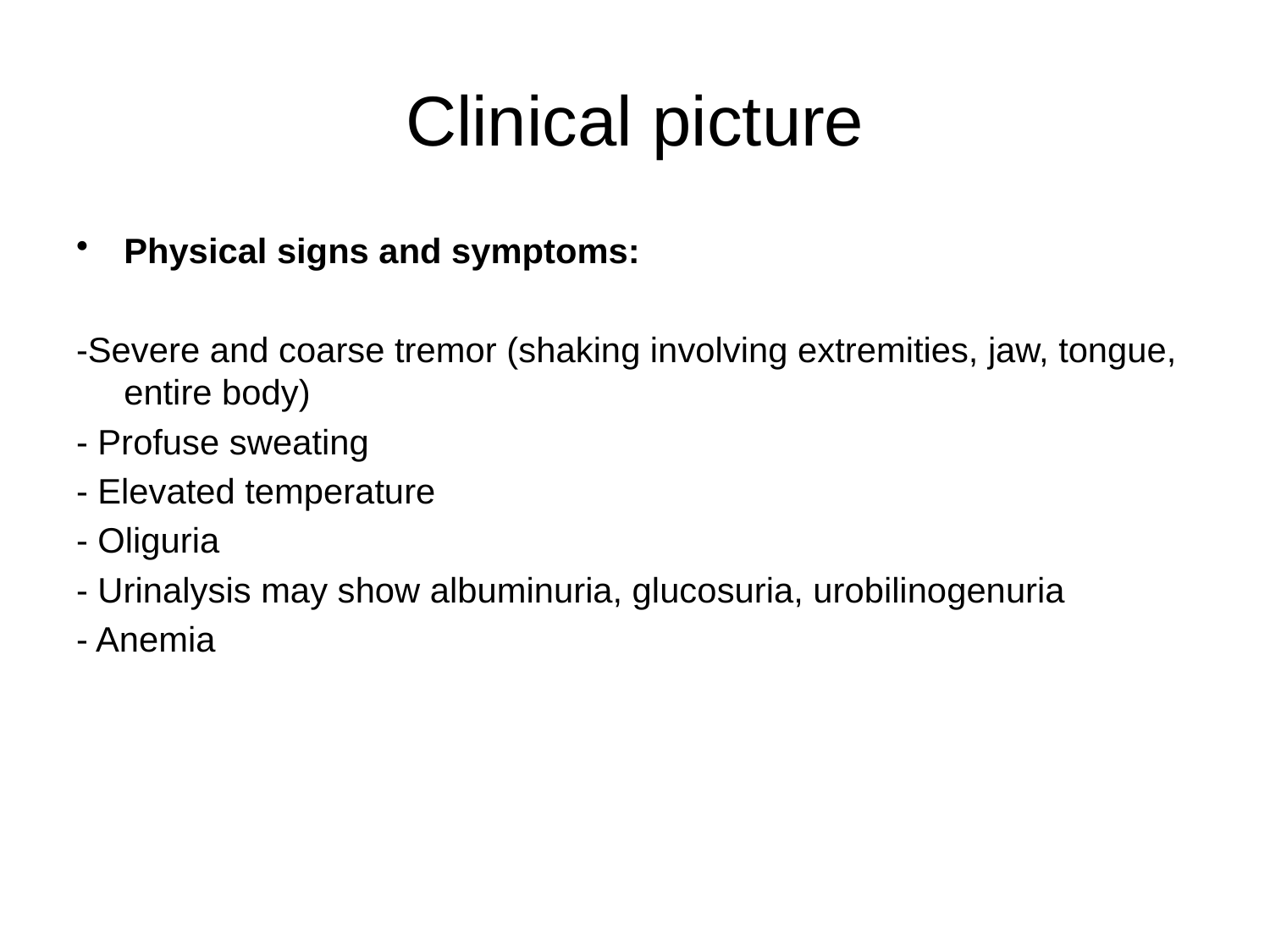

# Clinical picture
Physical signs and symptoms:

-Severe and coarse tremor (shaking involving extremities, jaw, tongue, entire body)
- Profuse sweating
- Elevated temperature
- Oliguria
- Urinalysis may show albuminuria, glucosuria, urobilinogenuria
- Anemia